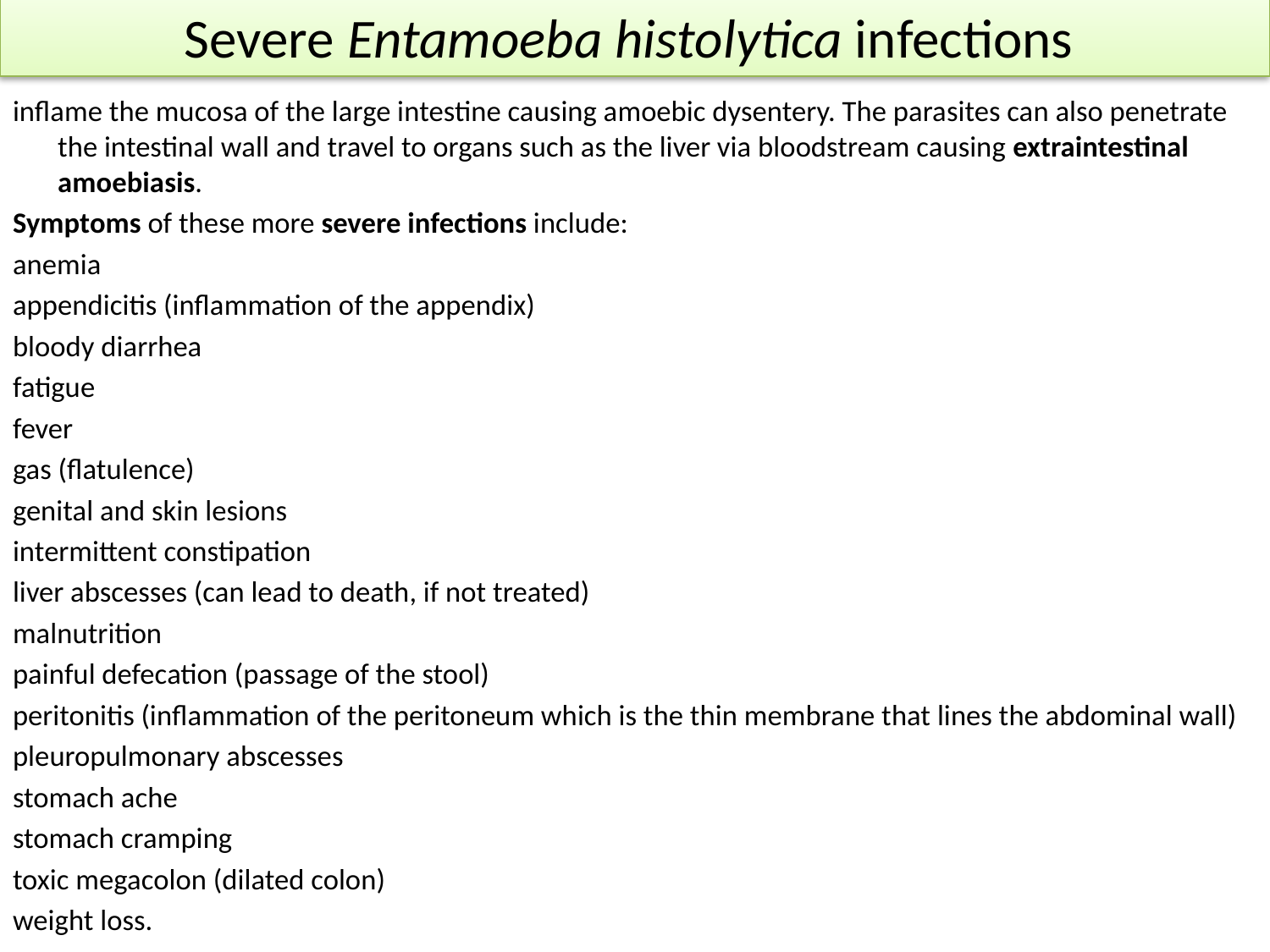

# Severe Entamoeba histolytica infections
inflame the mucosa of the large intestine causing amoebic dysentery. The parasites can also penetrate the intestinal wall and travel to organs such as the liver via bloodstream causing extraintestinal amoebiasis.
Symptoms of these more severe infections include:
anemia
appendicitis (inflammation of the appendix)
bloody diarrhea
fatigue
fever
gas (flatulence)
genital and skin lesions
intermittent constipation
liver abscesses (can lead to death, if not treated)
malnutrition
painful defecation (passage of the stool)
peritonitis (inflammation of the peritoneum which is the thin membrane that lines the abdominal wall)
pleuropulmonary abscesses
stomach ache
stomach cramping
toxic megacolon (dilated colon)
weight loss.